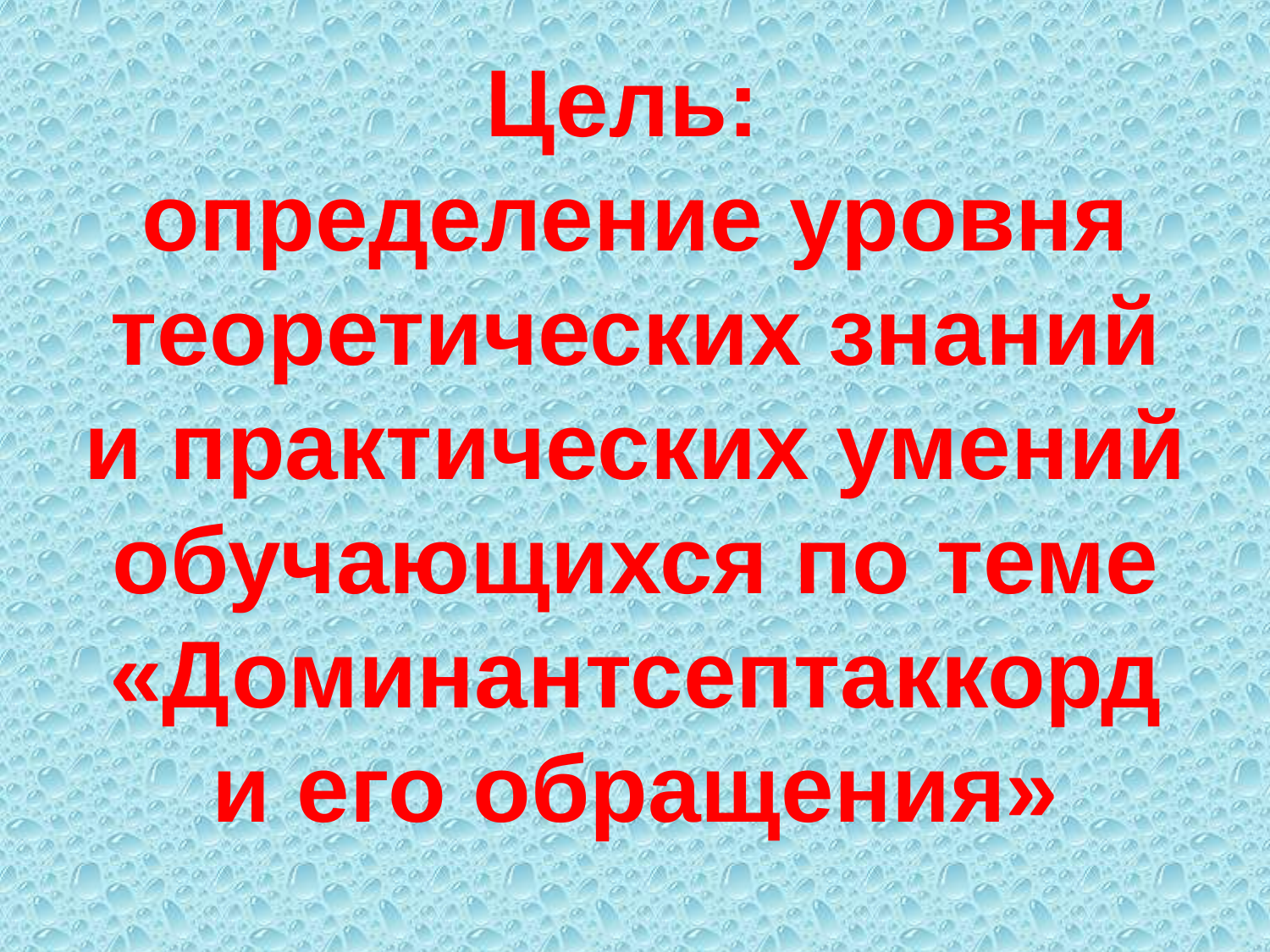

# Цель: определение уровня теоретических знаний и практических умений обучающихся по теме «Доминантсептаккорд и его обращения»